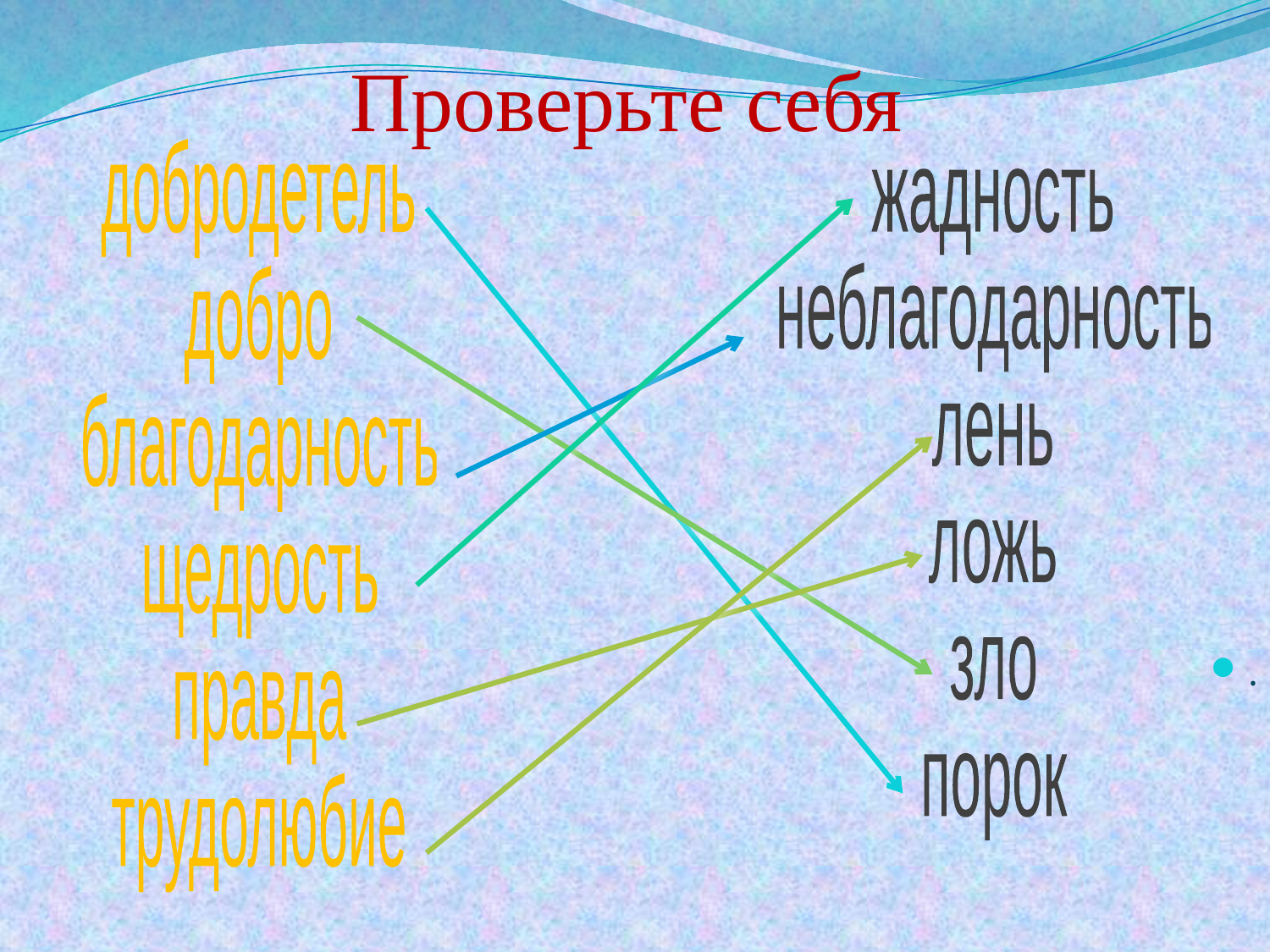

# Проверьте себя
добродетель
добро
благодарность
щедрость
правда
трудолюбие
жадность
неблагодарность
лень
ложь
зло
порок
.